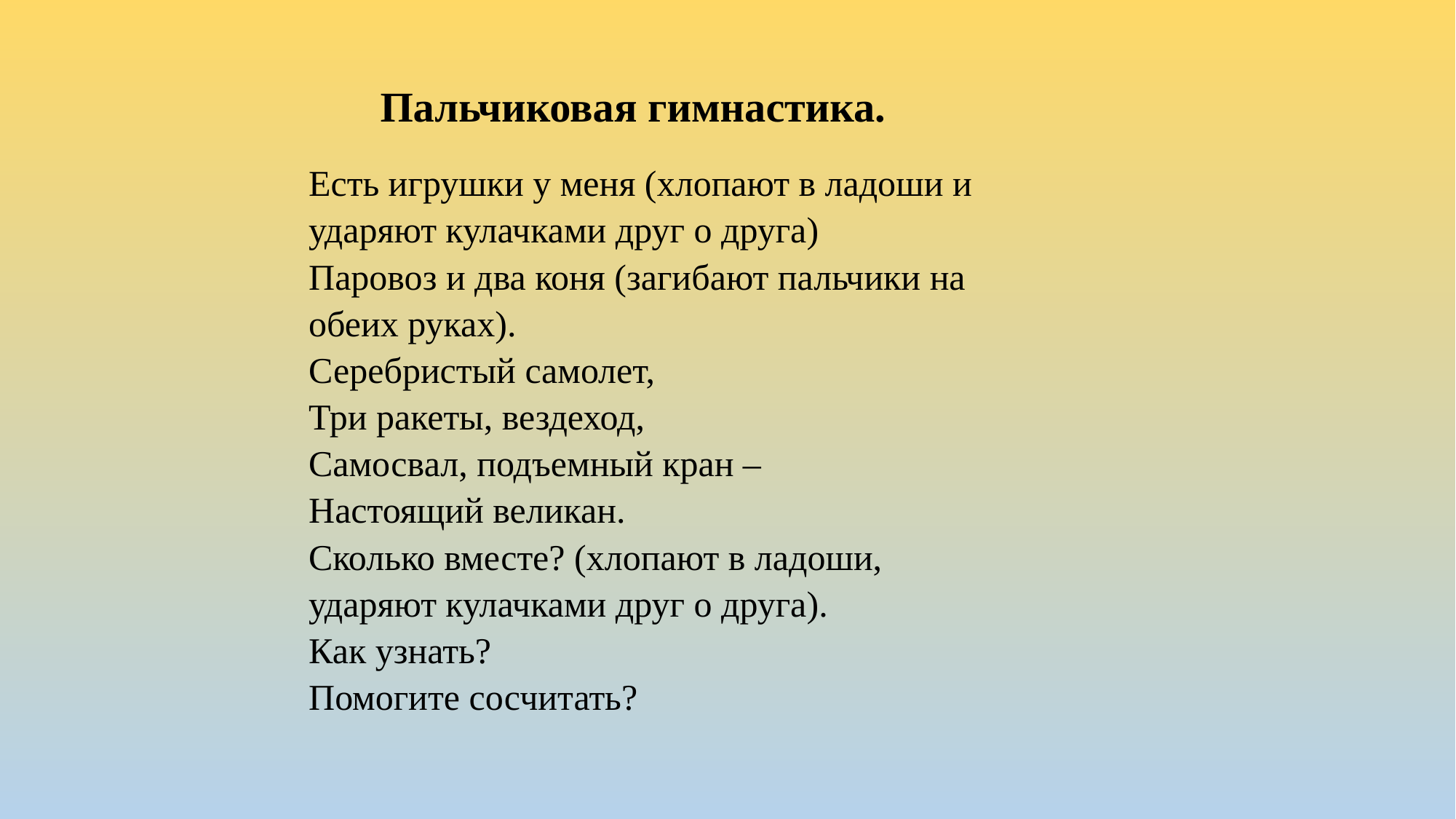

Пальчиковая гимнастика.
Есть игрушки у меня (хлопают в ладоши и ударяют кулачками друг о друга)
Паровоз и два коня (загибают пальчики на обеих руках).
Серебристый самолет,
Три ракеты, вездеход,
Самосвал, подъемный кран –
Настоящий великан.
Сколько вместе? (хлопают в ладоши, ударяют кулачками друг о друга).
Как узнать?
Помогите сосчитать?